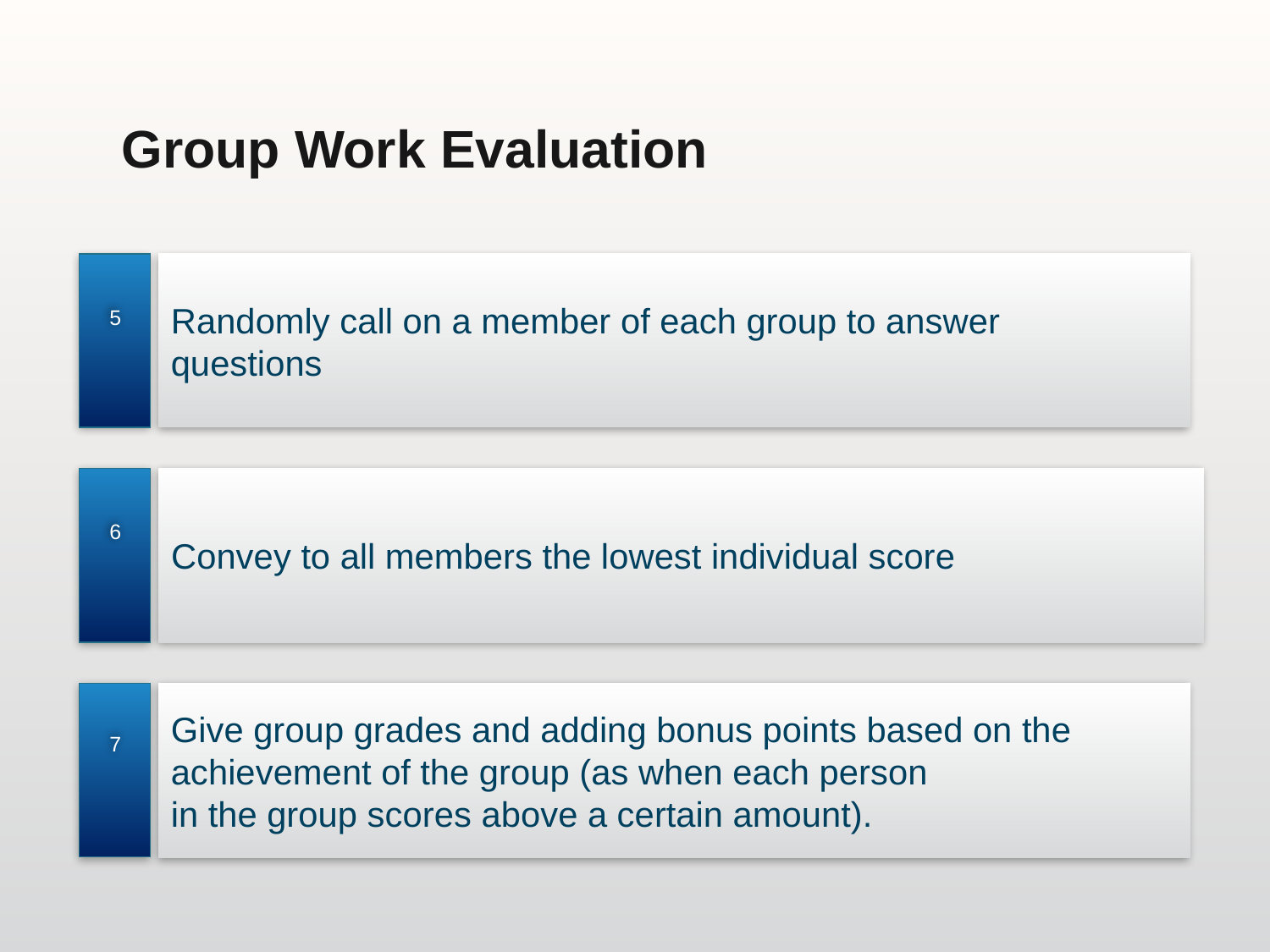

Group Work Evaluation

5
6
7
Randomly call on a member of each group to answer
questions
Convey to all members the lowest individual score
Give group grades and adding bonus points based on the achievement of the group (as when each person
in the group scores above a certain amount).